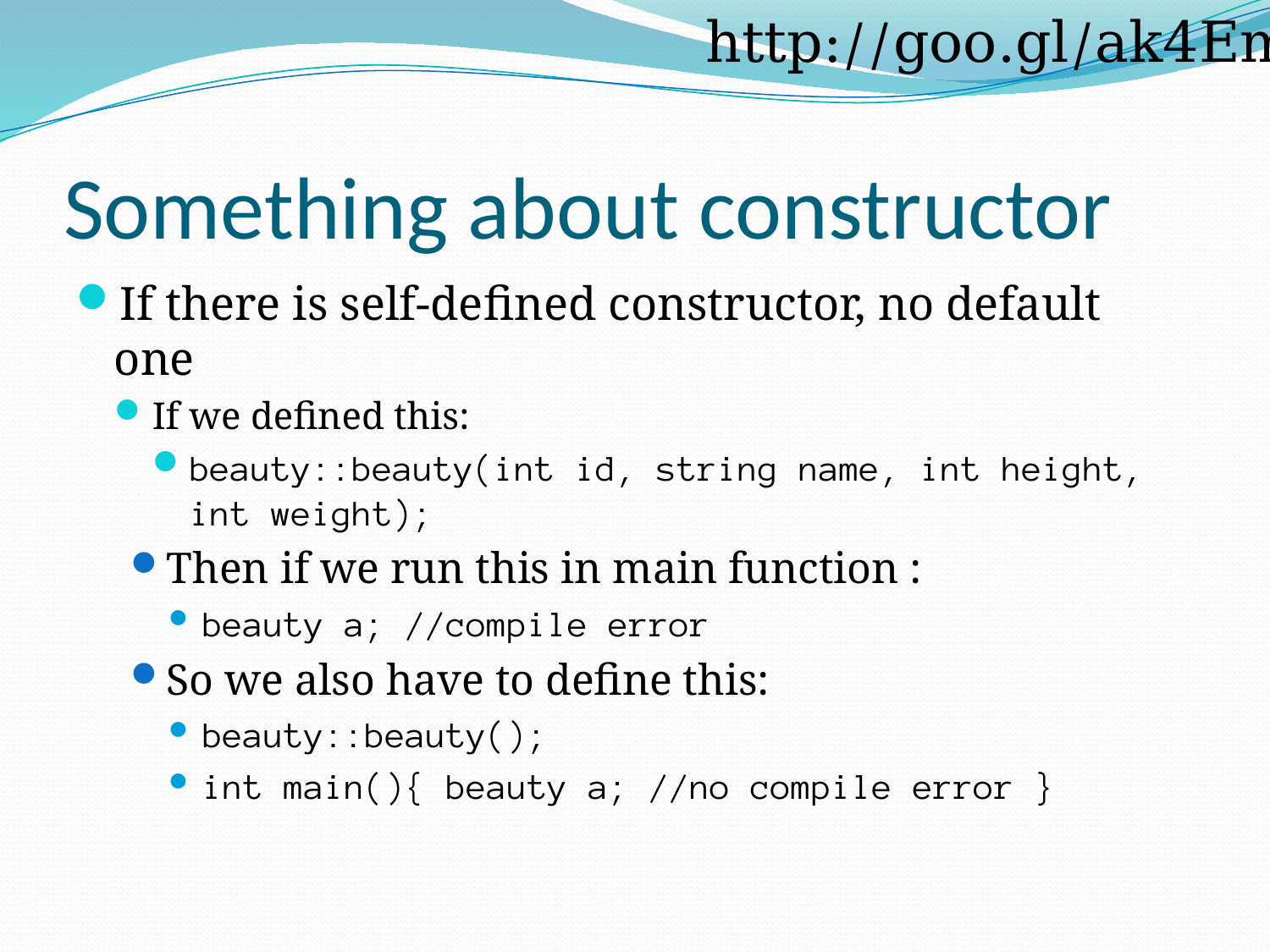

http://goo.gl/ak4Em
# Something about constructor
If there is self-deﬁned constructor, no default one
If we defined this:
beauty::beauty(int id, string name, int height, int weight);
Then if we run this in main function :
beauty a; //compile error
So we also have to define this:
beauty::beauty();
int main(){ beauty a; //no compile error }